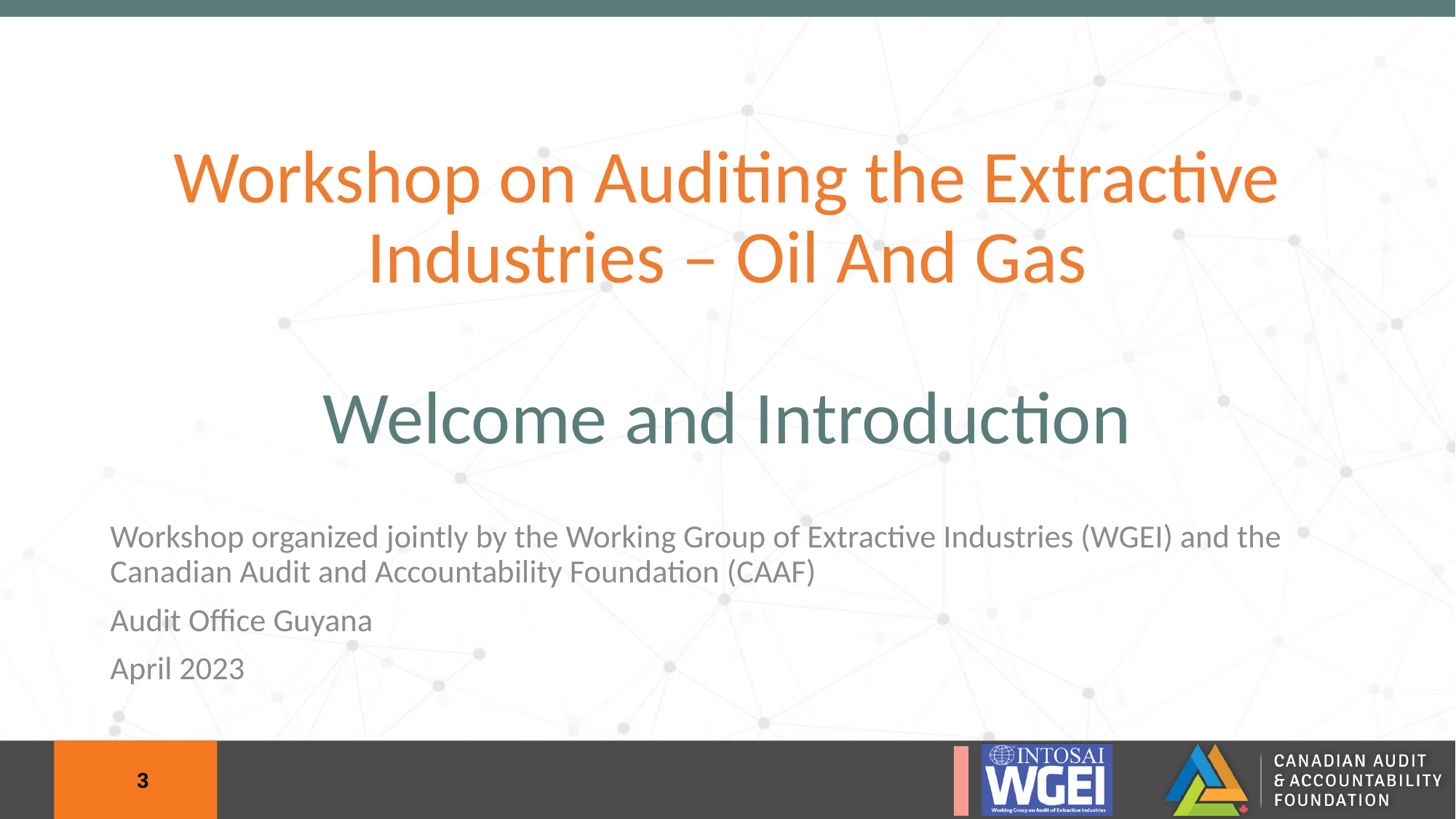

# Workshop on Auditing the Extractive Industries – Oil And Gas Welcome and Introduction
Workshop organized jointly by the Working Group of Extractive Industries (WGEI) and the Canadian Audit and Accountability Foundation (CAAF)
Audit Office Guyana
April 2023